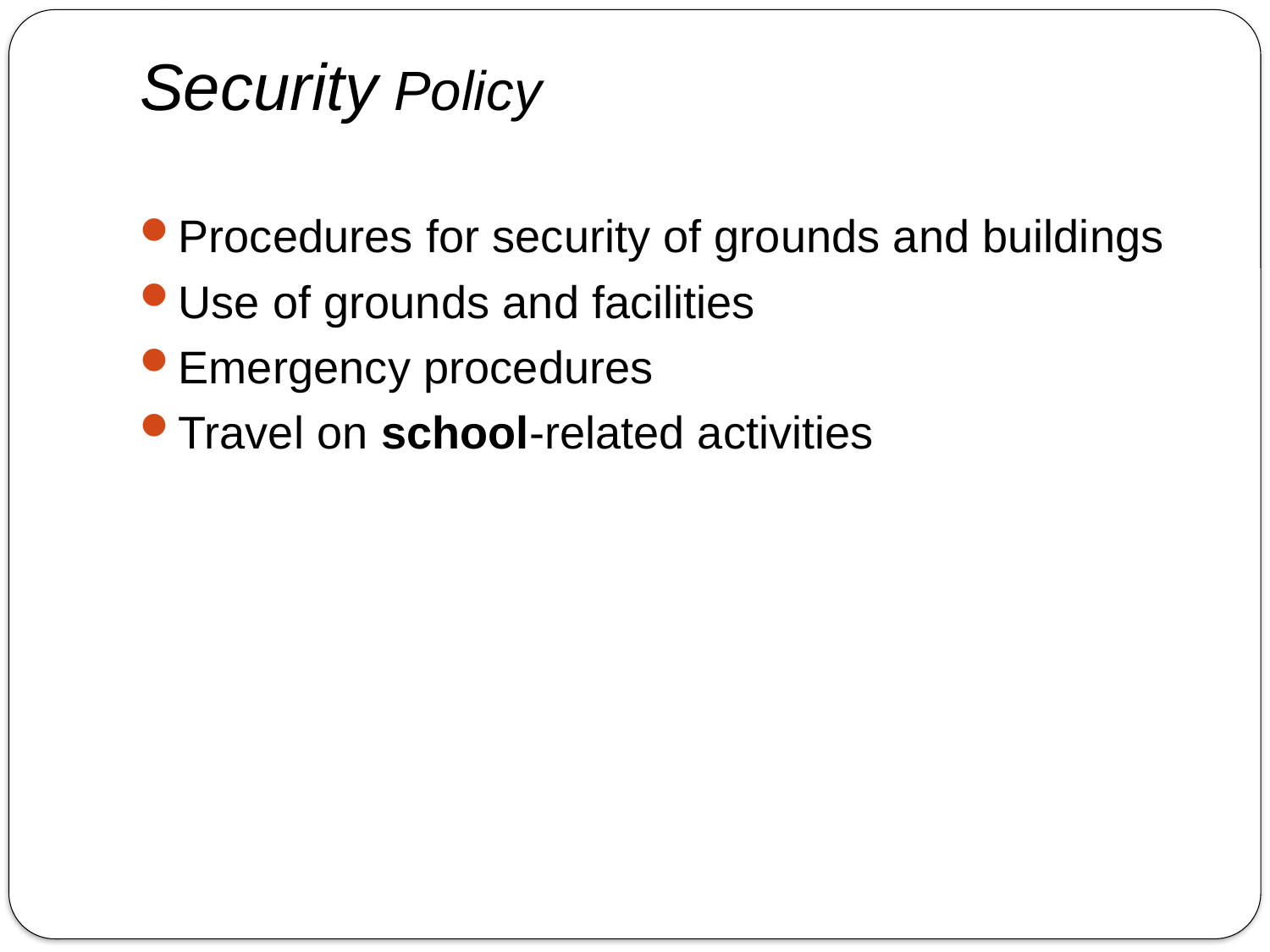

# Security Policy
Procedures for security of grounds and buildings
Use of grounds and facilities
Emergency procedures
Travel on school-related activities